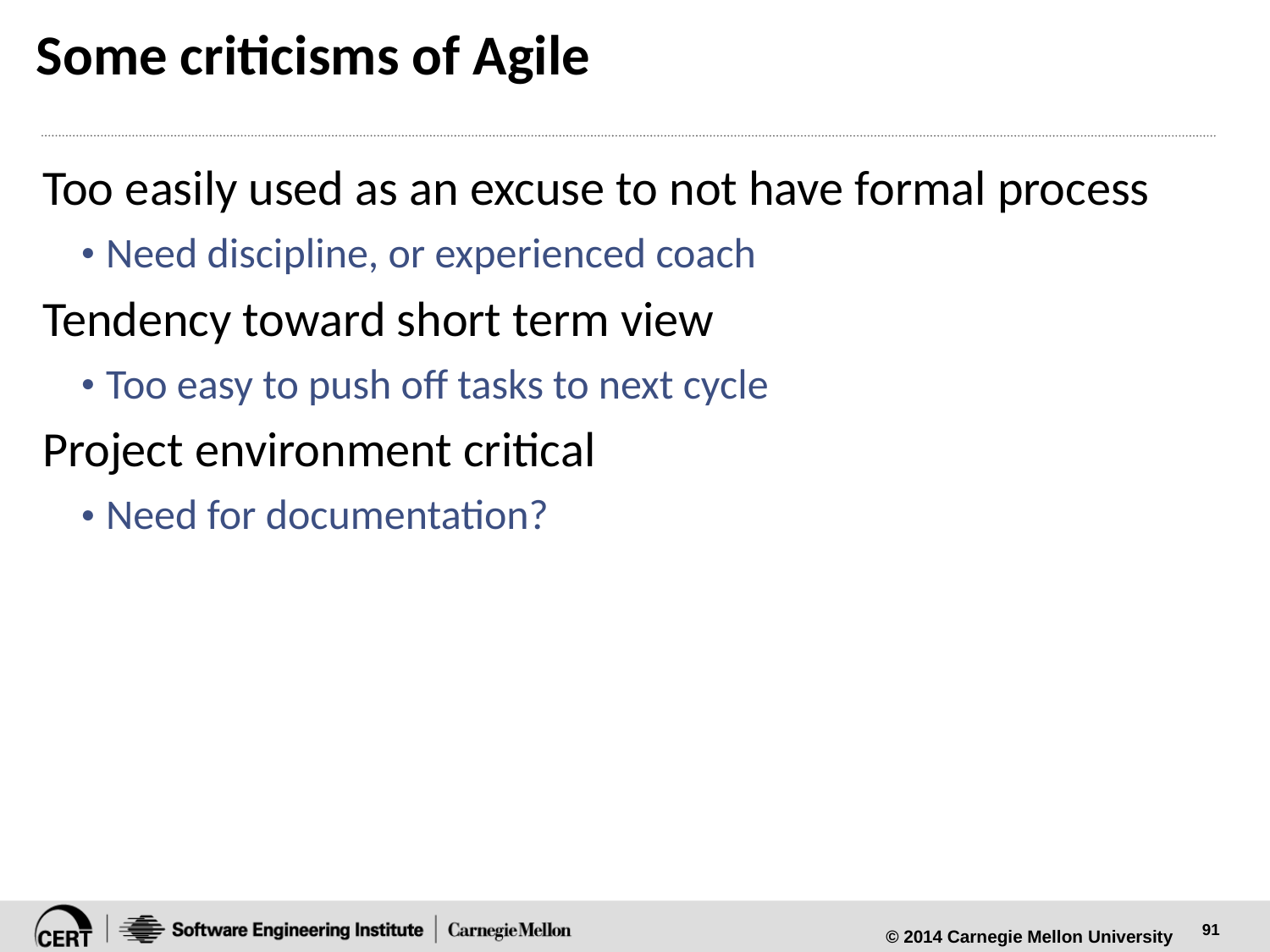

# Some criticisms of Agile
Too easily used as an excuse to not have formal process
Need discipline, or experienced coach
Tendency toward short term view
Too easy to push off tasks to next cycle
Project environment critical
Need for documentation?